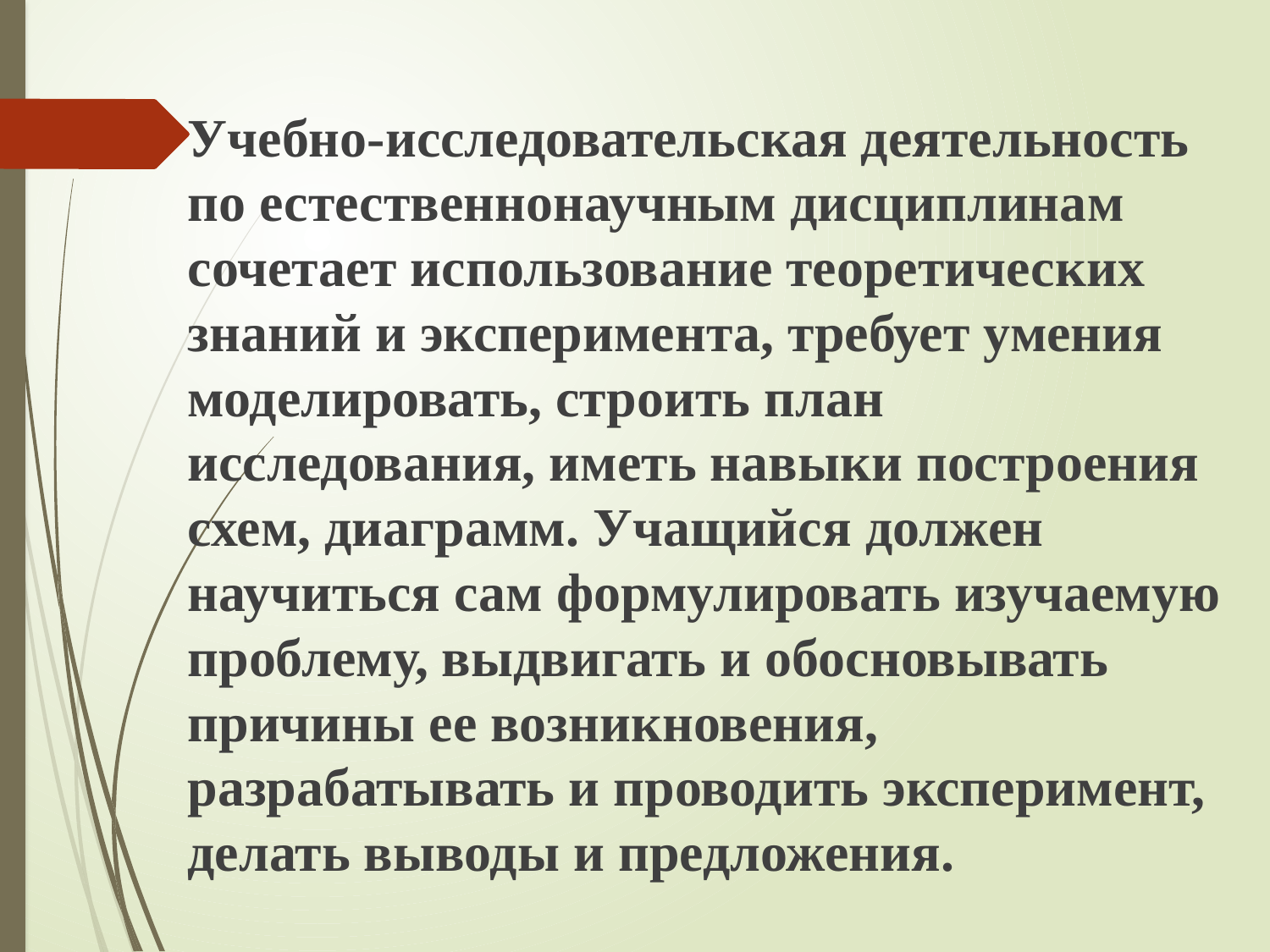

Учебно-исследовательская деятельность по естественнонаучным дисциплинам сочетает использование теоретических знаний и эксперимента, требует умения моделировать, строить план исследования, иметь навыки построения схем, диаграмм. Учащийся должен научиться сам формулировать изучаемую проблему, выдвигать и обосновывать причины ее возникновения, разрабатывать и проводить эксперимент, делать выводы и предложения.